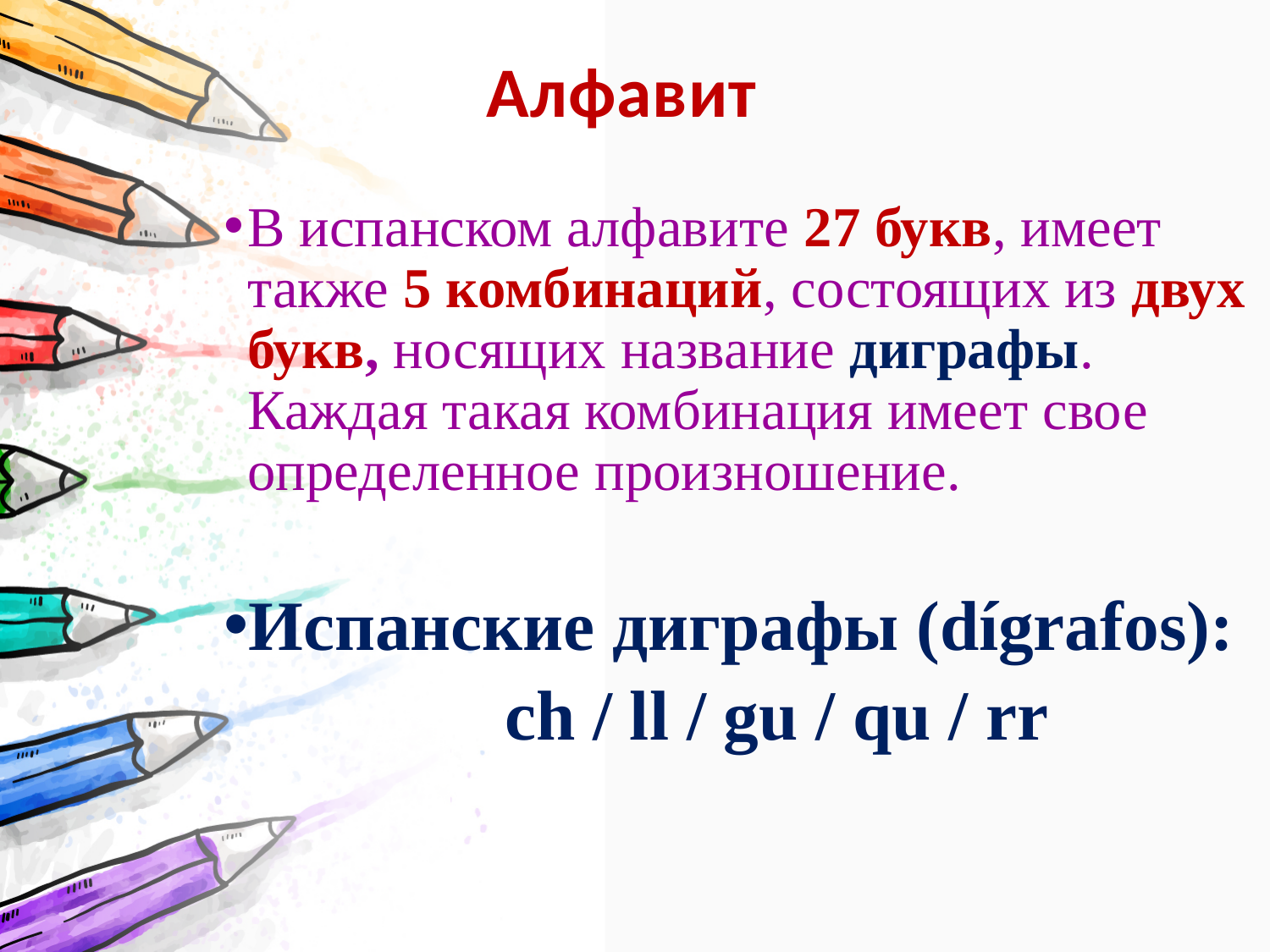

# Алфавит
В испанском алфавите 27 букв, имеет также 5 комбинаций, состоящих из двух букв, носящих название диграфы. Каждая такая комбинация имеет свое определенное произношение.

Испанские диграфы (dígrafos):
                ch / ll / gu / qu / rr